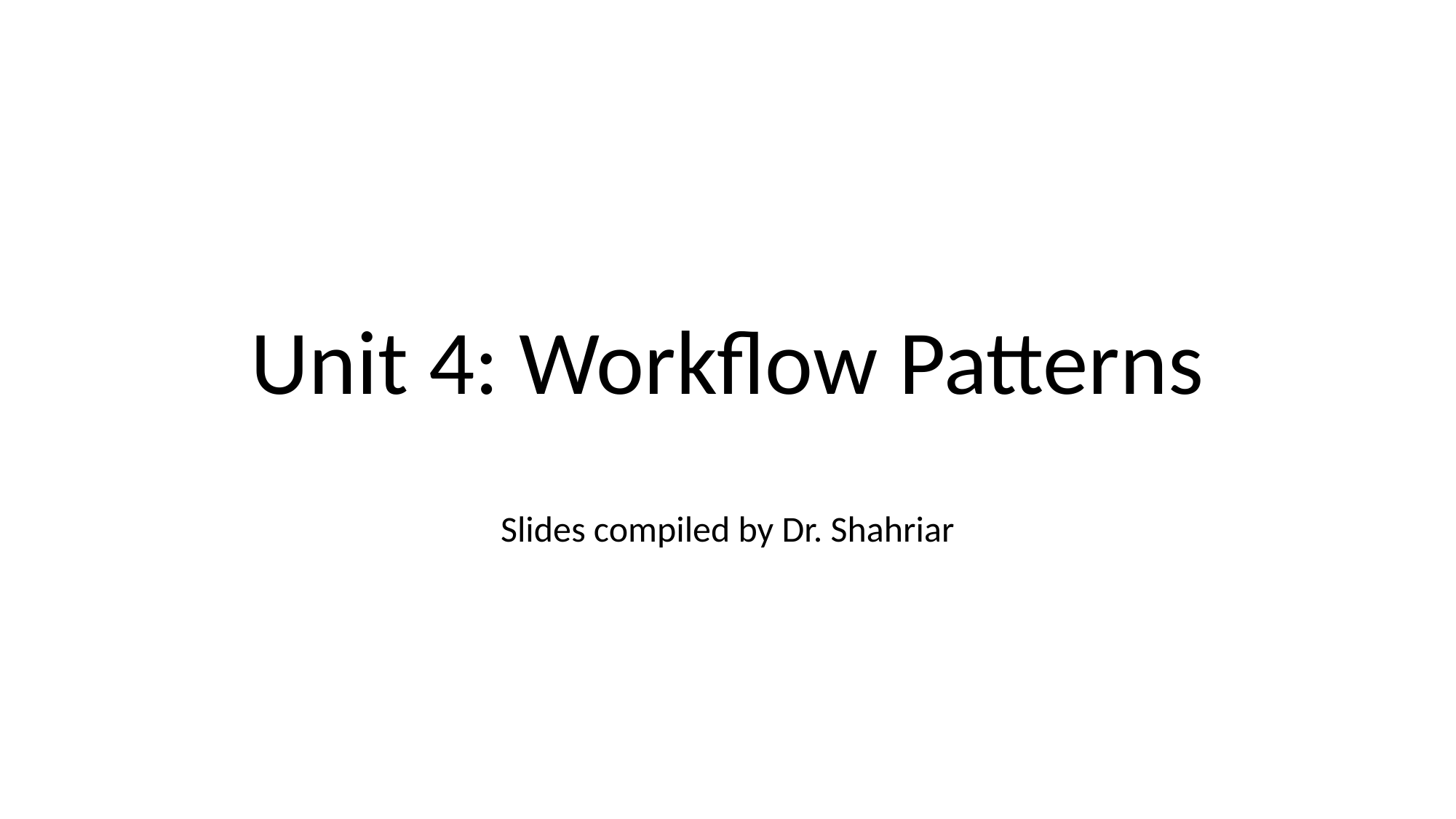

# Unit 4: Workflow Patterns
Slides compiled by Dr. Shahriar